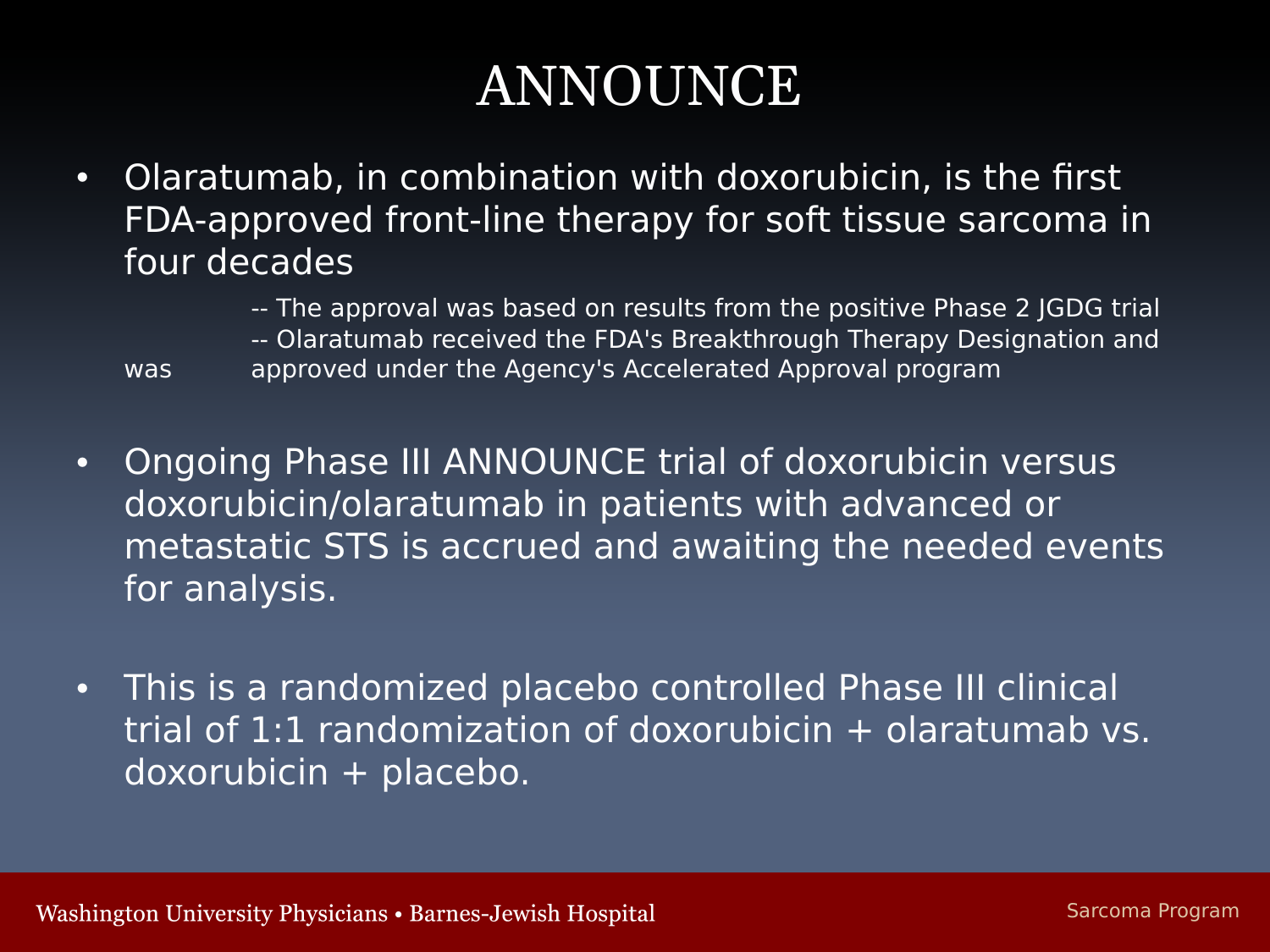

# ANNOUNCE
Olaratumab, in combination with doxorubicin, is the first FDA-approved front-line therapy for soft tissue sarcoma in four decades
	-- The approval was based on results from the positive Phase 2 JGDG trial
	-- Olaratumab received the FDA's Breakthrough Therapy Designation and was 	approved under the Agency's Accelerated Approval program

Ongoing Phase III ANNOUNCE trial of doxorubicin versus doxorubicin/olaratumab in patients with advanced or metastatic STS is accrued and awaiting the needed events for analysis.

This is a randomized placebo controlled Phase III clinical trial of 1:1 randomization of doxorubicin + olaratumab vs. doxorubicin + placebo.